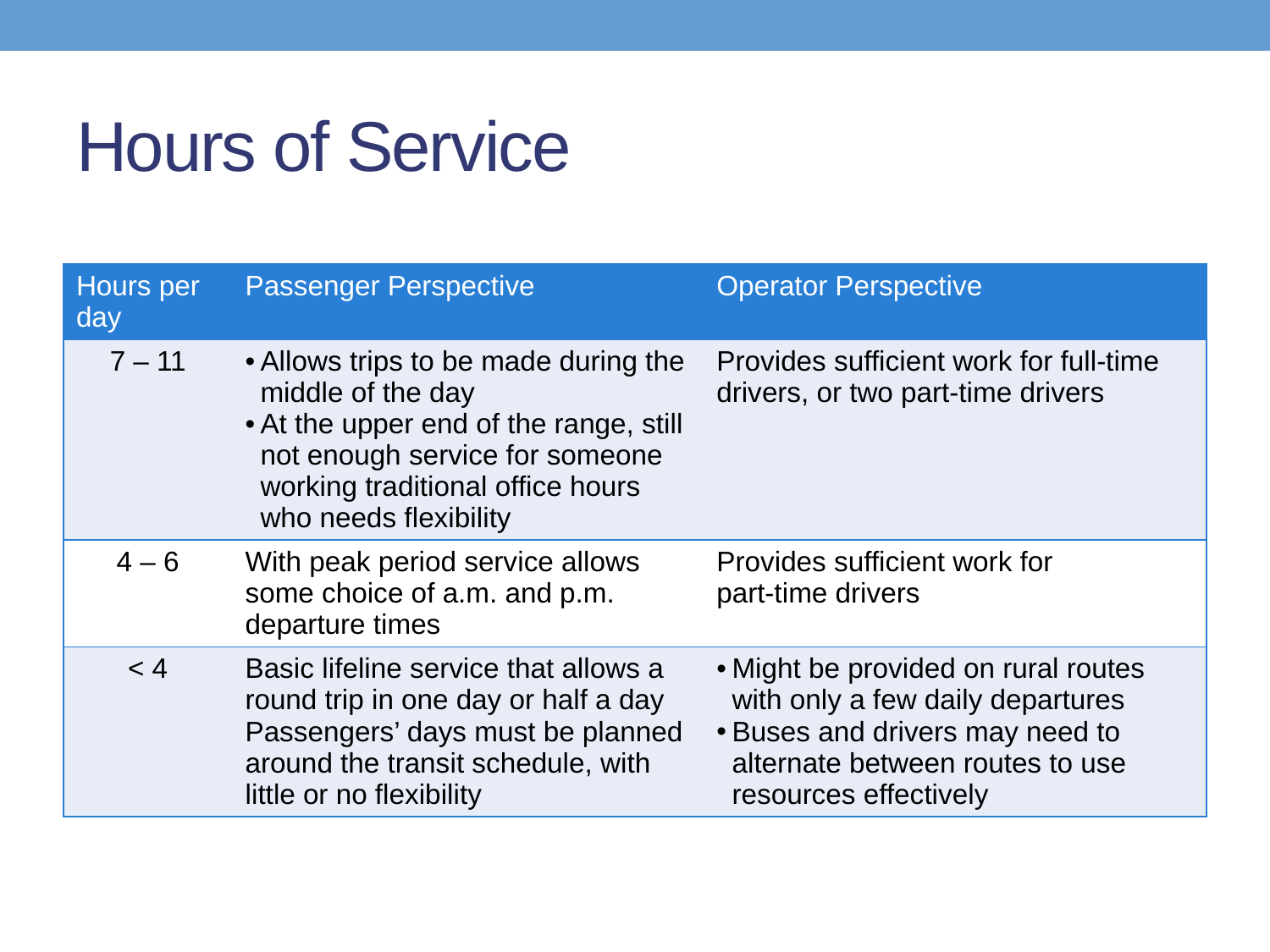

# Hours of Service
| Hours per day | Passenger Perspective | Operator Perspective |
| --- | --- | --- |
| 7 – 11 | Allows trips to be made during the middle of the day At the upper end of the range, still not enough service for someone working traditional office hours who needs flexibility | Provides sufficient work for full-time drivers, or two part-time drivers |
| 4 – 6 | With peak period service allows some choice of a.m. and p.m. departure times | Provides sufficient work for part-time drivers |
| < 4 | Basic lifeline service that allows a round trip in one day or half a day Passengers’ days must be planned around the transit schedule, with little or no flexibility | Might be provided on rural routes with only a few daily departures Buses and drivers may need to alternate between routes to use resources effectively |